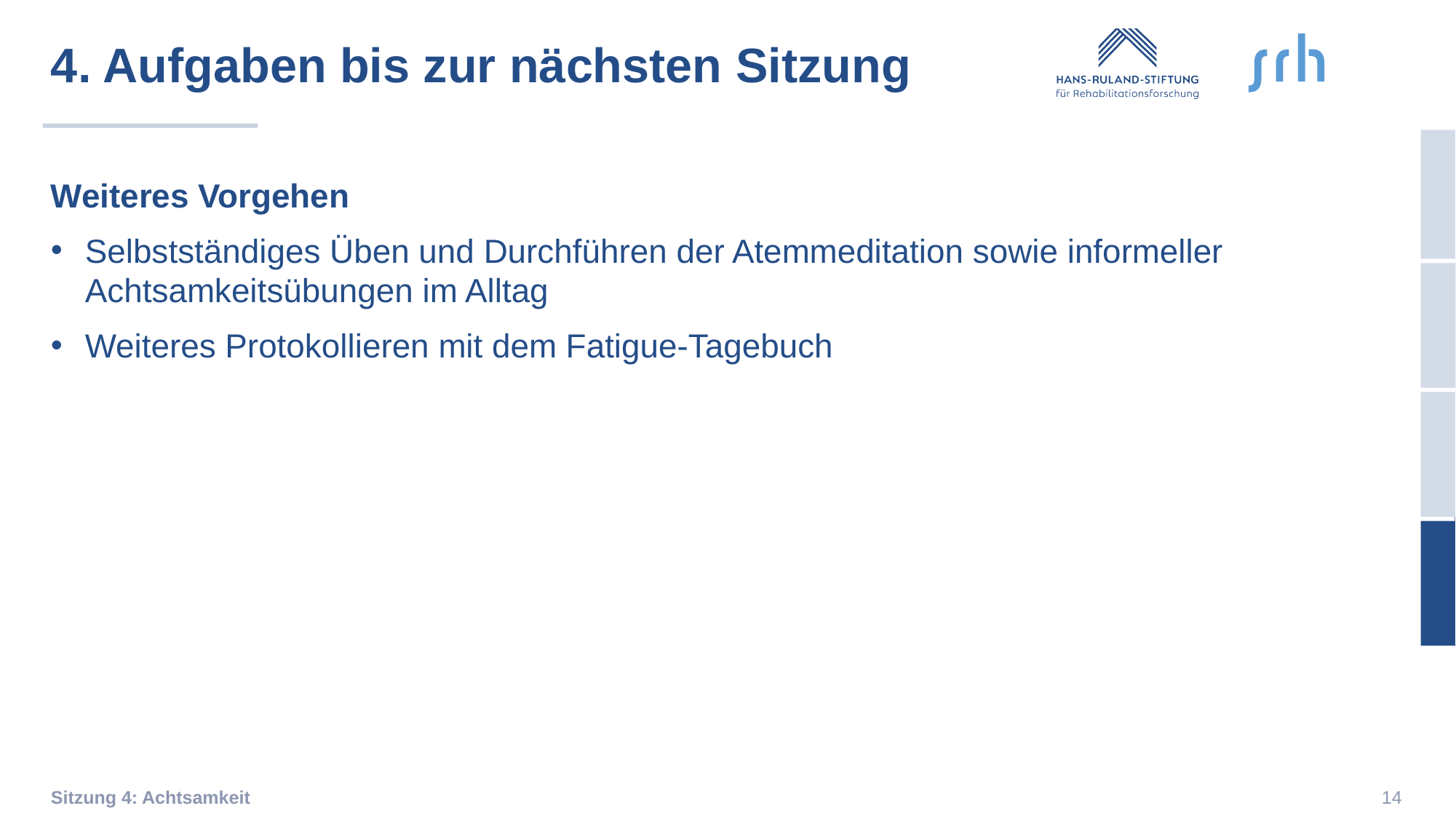

# 4. Aufgaben bis zur nächsten Sitzung
Weiteres Vorgehen
Selbstständiges Üben und Durchführen der Atemmeditation sowie informeller Achtsamkeitsübungen im Alltag
Weiteres Protokollieren mit dem Fatigue-Tagebuch
Sitzung 4: Achtsamkeit
14